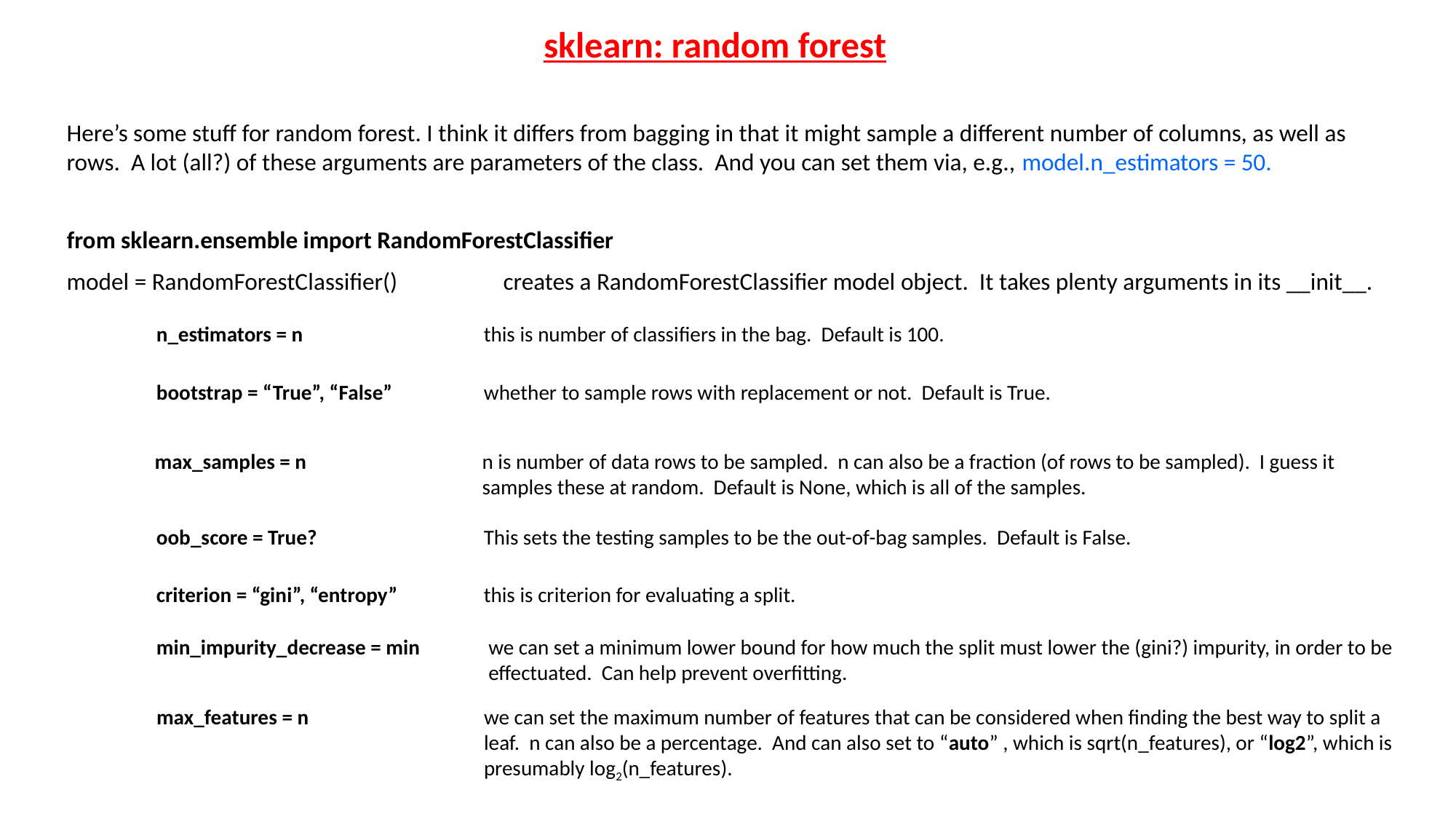

sklearn: random forest
Here’s some stuff for random forest. I think it differs from bagging in that it might sample a different number of columns, as well as rows.  A lot (all?) of these arguments are parameters of the class.  And you can set them via, e.g., model.n_estimators = 50.
from sklearn.ensemble import RandomForestClassifier
model = RandomForestClassifier()	creates a RandomForestClassifier model object.  It takes plenty arguments in its __init__.
n_estimators = n		this is number of classifiers in the bag.  Default is 100.
bootstrap = “True”, “False”	whether to sample rows with replacement or not.  Default is True.
max_samples = n		n is number of data rows to be sampled.  n can also be a fraction (of rows to be sampled).  I guess it 				samples these at random.  Default is None, which is all of the samples.
oob_score = True?		This sets the testing samples to be the out-of-bag samples.  Default is False.
criterion = “gini”, “entropy”	this is criterion for evaluating a split.
min_impurity_decrease = min	 we can set a minimum lower bound for how much the split must lower the (gini?) impurity, in order to be
			 effectuated.  Can help prevent overfitting.
max_features = n 		we can set the maximum number of features that can be considered when finding the best way to split a
			leaf.  n can also be a percentage.  And can also set to “auto” , which is sqrt(n_features), or “log2”, which is
			presumably log2(n_features).